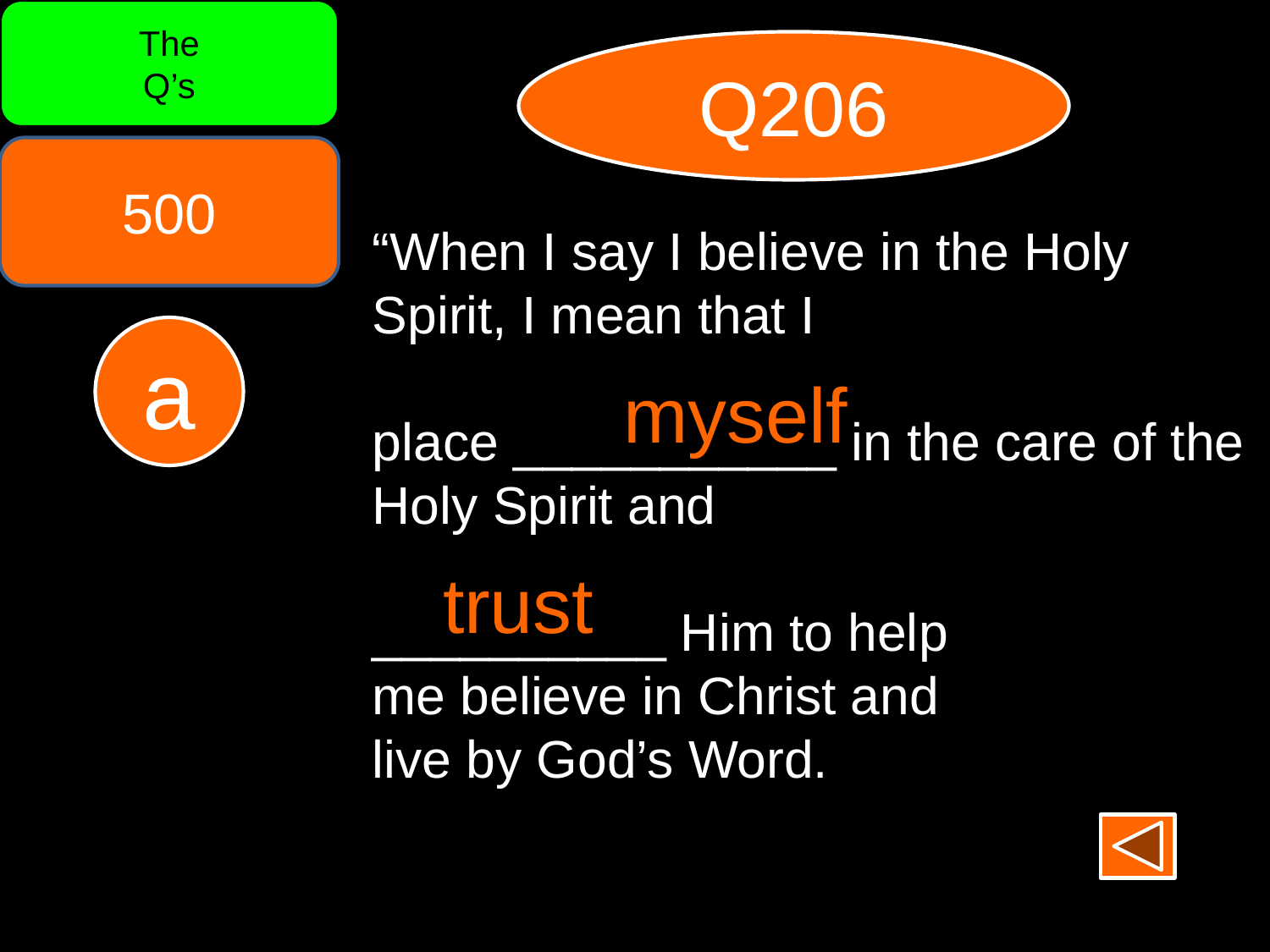

The
Q’s
Q206
500
“When I say I believe in the Holy Spirit, I mean that I

place ___________ in the care of the Holy Spirit and

__________ Him to help
me believe in Christ and
live by God’s Word.
a
myself
trust